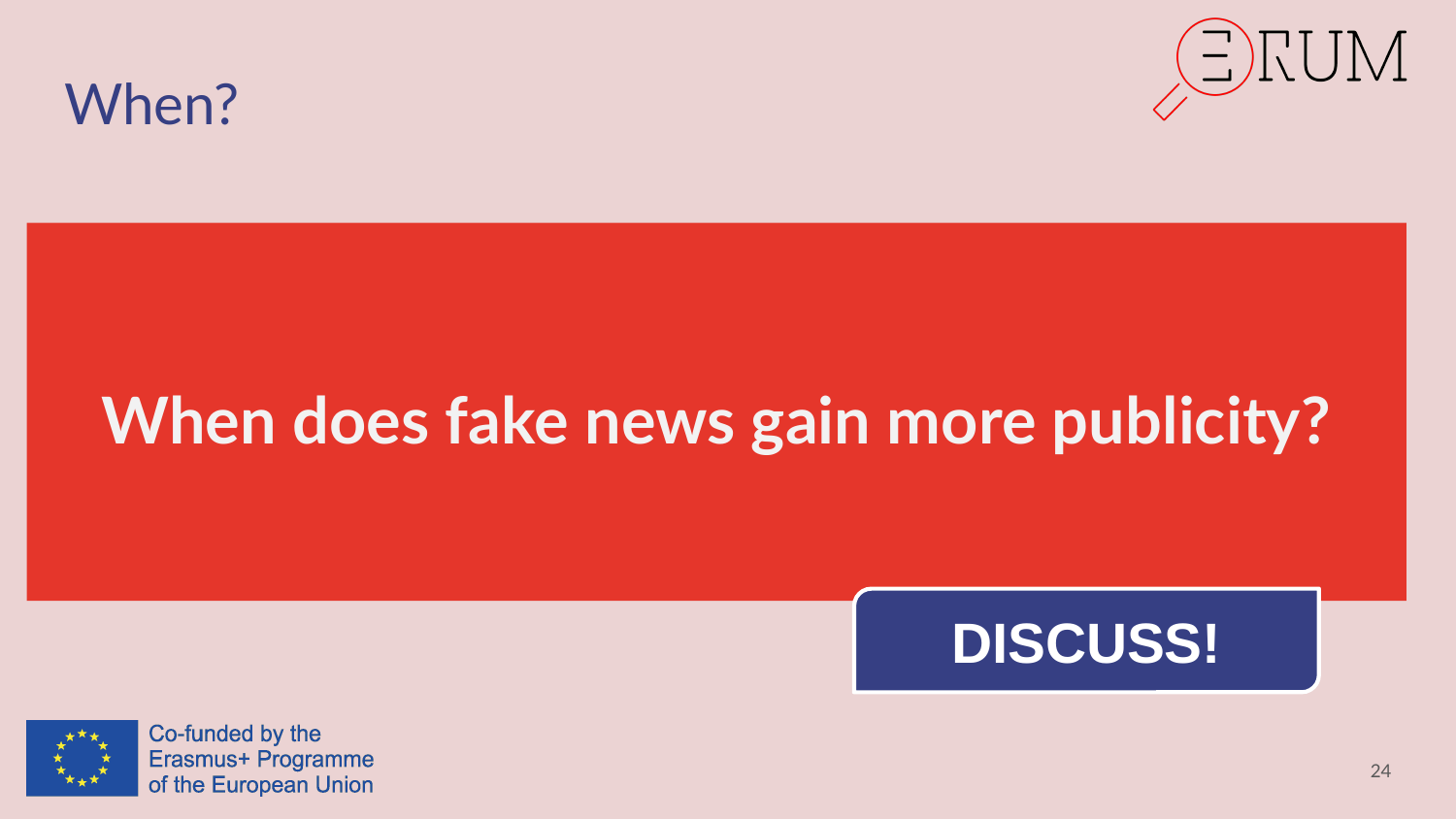

# When?
When does fake news gain more publicity?
DISCUSS!
24